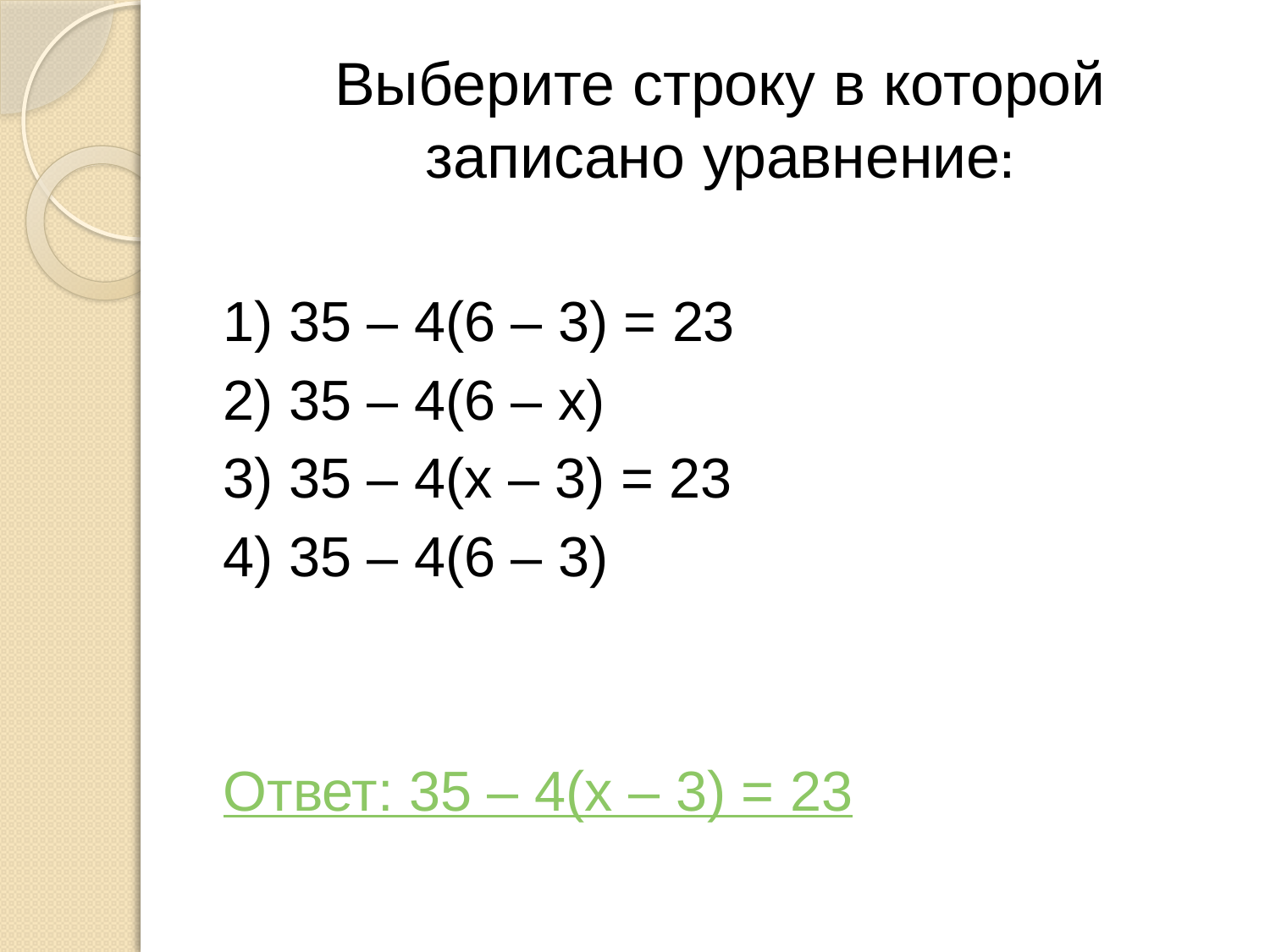

# Выберите строку в которой записано уравнение:

1) 35 – 4(6 – 3) = 23
2) 35 – 4(6 – х)
3) 35 – 4(х – 3) = 23
4) 35 – 4(6 – 3)

Ответ: 35 – 4(х – 3) = 23